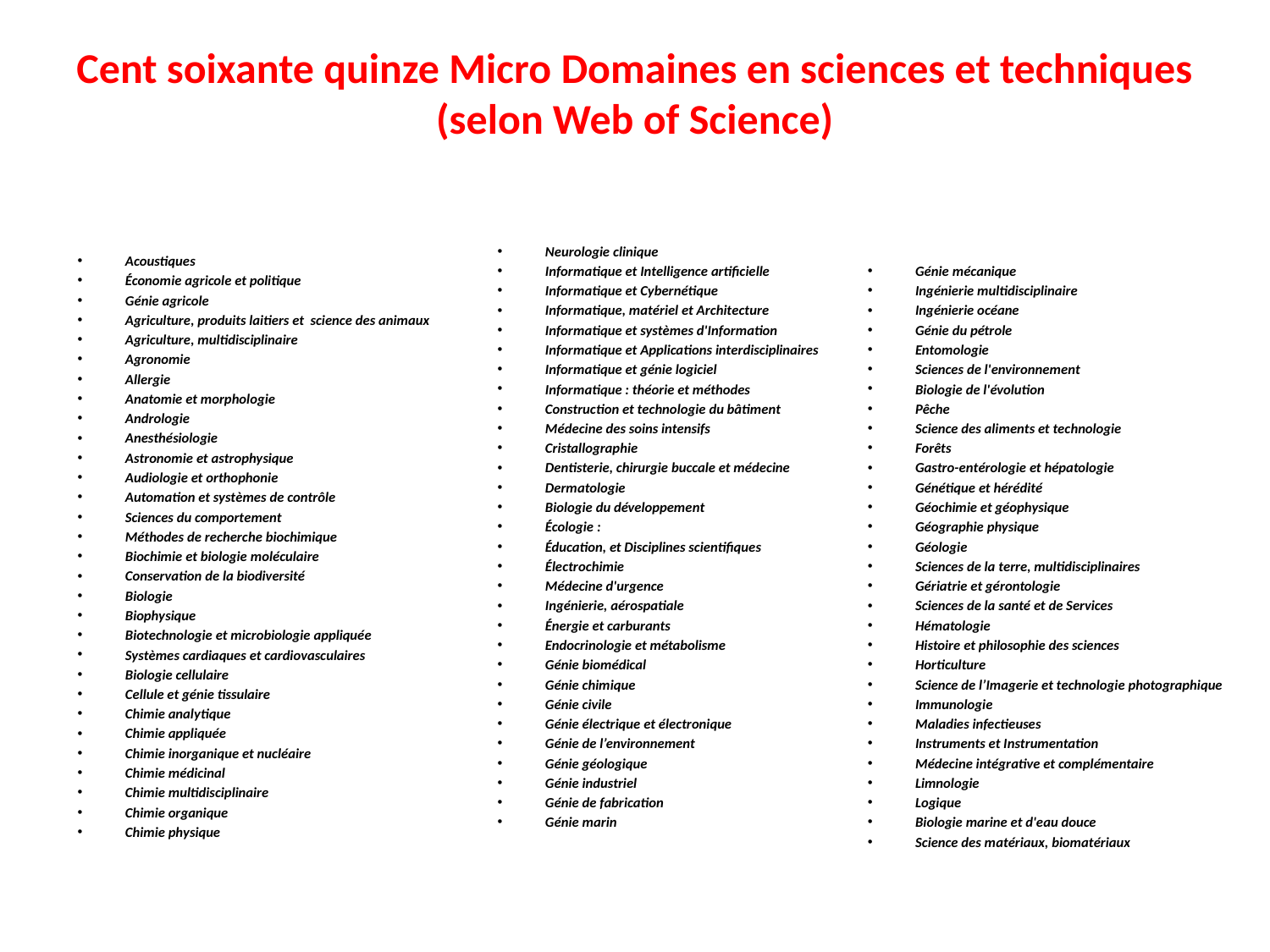

# Cent soixante quinze Micro Domaines en sciences et techniques (selon Web of Science)

Acoustiques
Économie agricole et politique
Génie agricole
Agriculture, produits laitiers et  science des animaux
Agriculture, multidisciplinaire
Agronomie
Allergie
Anatomie et morphologie
Andrologie
Anesthésiologie
Astronomie et astrophysique
Audiologie et orthophonie
Automation et systèmes de contrôle
Sciences du comportement
Méthodes de recherche biochimique
Biochimie et biologie moléculaire
Conservation de la biodiversité
Biologie
Biophysique
Biotechnologie et microbiologie appliquée
Systèmes cardiaques et cardiovasculaires
Biologie cellulaire
Cellule et génie tissulaire
Chimie analytique
Chimie appliquée
Chimie inorganique et nucléaire
Chimie médicinal
Chimie multidisciplinaire
Chimie organique
Chimie physique

Génie mécanique
Ingénierie multidisciplinaire
Ingénierie océane
Génie du pétrole
Entomologie
Sciences de l'environnement
Biologie de l'évolution
Pêche
Science des aliments et technologie
Forêts
Gastro-entérologie et hépatologie
Génétique et hérédité
Géochimie et géophysique
Géographie physique
Géologie
Sciences de la terre, multidisciplinaires
Gériatrie et gérontologie
Sciences de la santé et de Services
Hématologie
Histoire et philosophie des sciences
Horticulture
Science de l’Imagerie et technologie photographique
Immunologie
Maladies infectieuses
Instruments et Instrumentation
Médecine intégrative et complémentaire
Limnologie
Logique
Biologie marine et d'eau douce
Science des matériaux, biomatériaux
Neurologie clinique
Informatique et Intelligence artificielle
Informatique et Cybernétique
Informatique, matériel et Architecture
Informatique et systèmes d'Information
Informatique et Applications interdisciplinaires
Informatique et génie logiciel
Informatique : théorie et méthodes
Construction et technologie du bâtiment
Médecine des soins intensifs
Cristallographie
Dentisterie, chirurgie buccale et médecine
Dermatologie
Biologie du développement
Écologie :
Éducation, et Disciplines scientifiques
Électrochimie
Médecine d'urgence
Ingénierie, aérospatiale
Énergie et carburants
Endocrinologie et métabolisme
Génie biomédical
Génie chimique
Génie civile
Génie électrique et électronique
Génie de l’environnement
Génie géologique
Génie industriel
Génie de fabrication
Génie marin